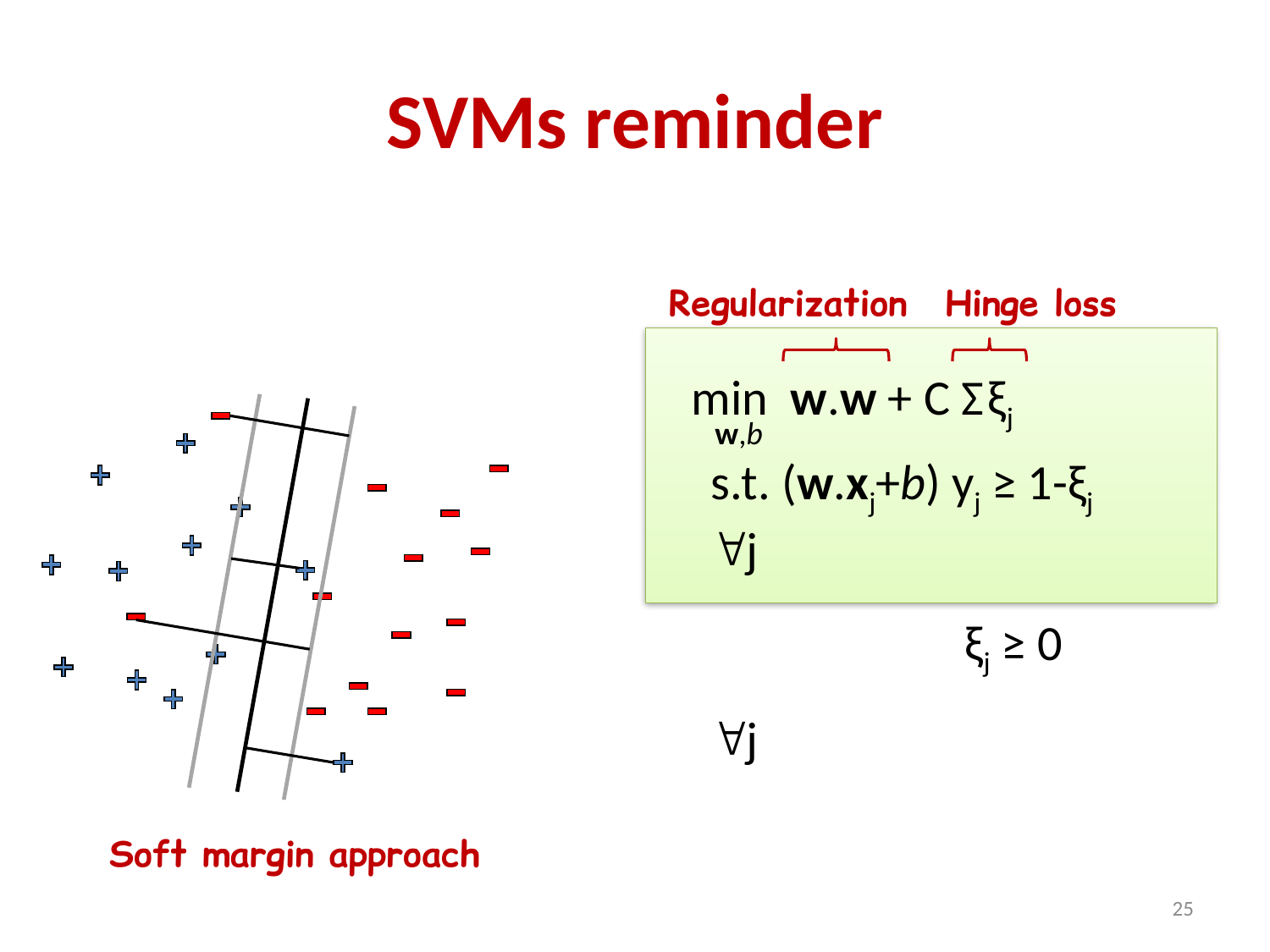

# SVMs reminder
Regularization
Hinge loss

   min  w.w + C Σ ξj

w,b
s.t. (w.xj+b) yj ≥ 1-ξj   ∀j
	 	ξj ≥ 0      ∀j

Soft margin approach
25